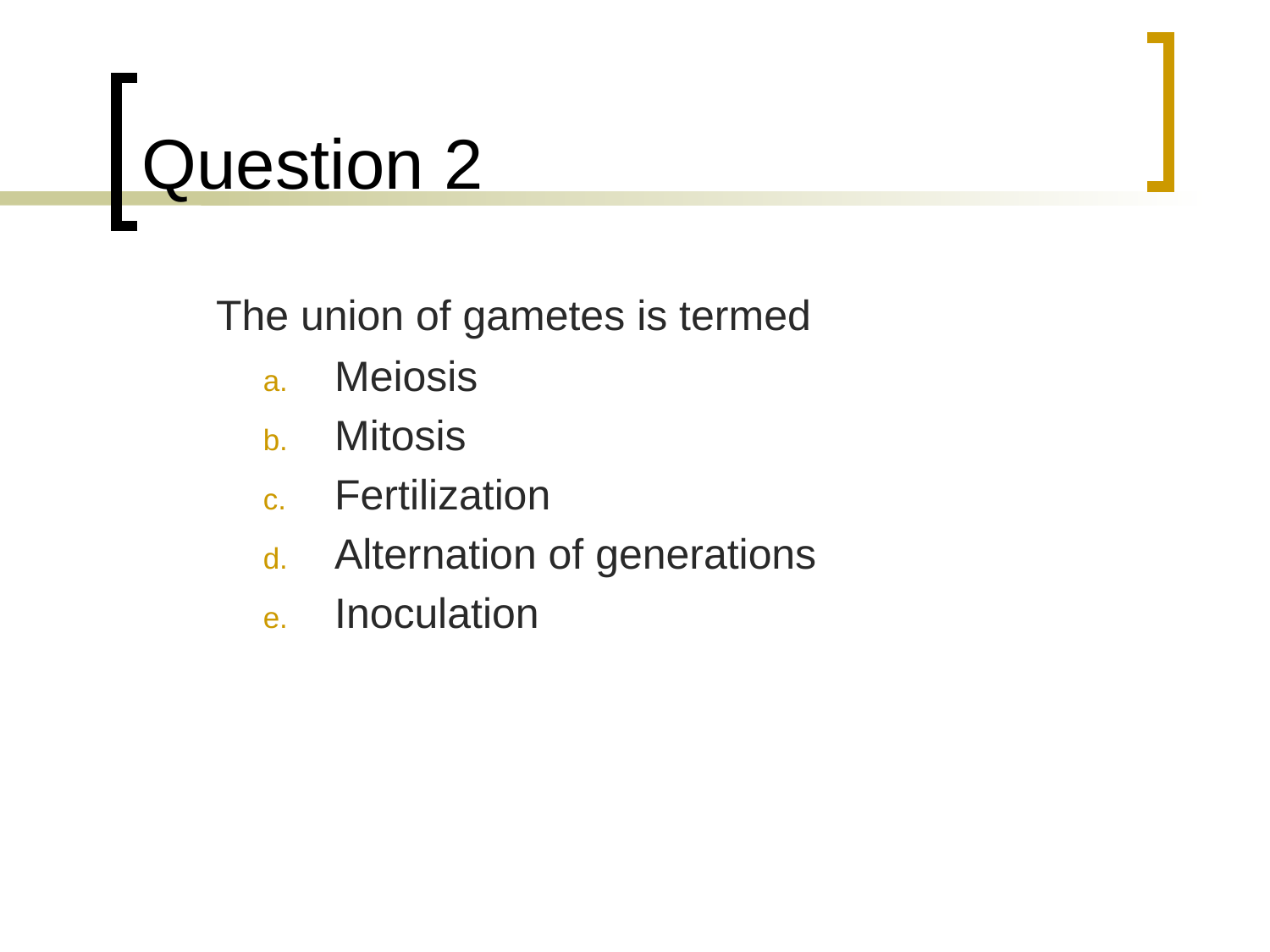

# Question 2
	The union of gametes is termed
Meiosis
Mitosis
Fertilization
Alternation of generations
Inoculation